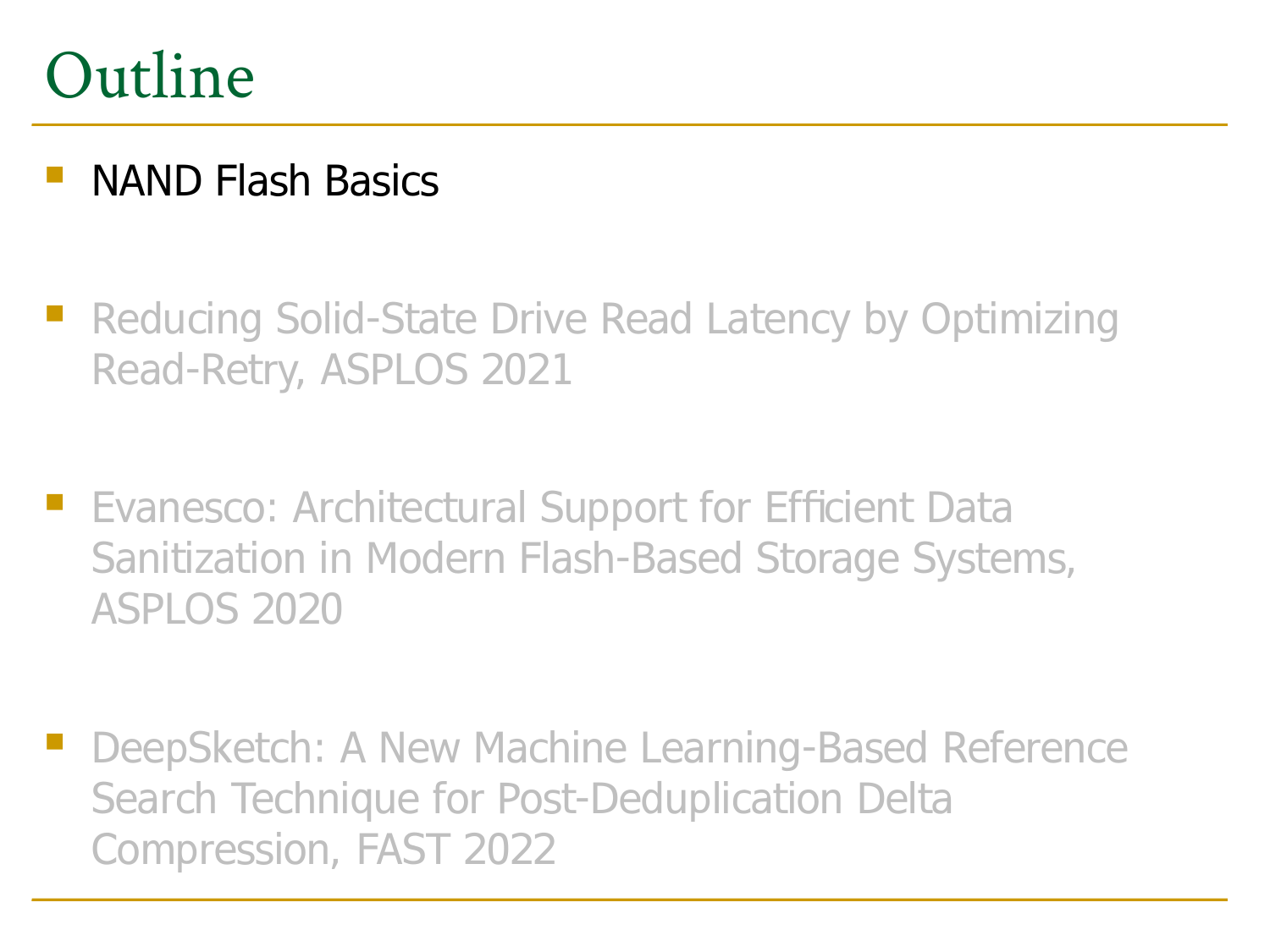

# Outline
NAND Flash Basics

Reducing Solid-State Drive Read Latency by Optimizing Read-Retry, ASPLOS 2021

Evanesco: Architectural Support for Efficient Data Sanitization in Modern Flash-Based Storage Systems, ASPLOS 2020

DeepSketch: A New Machine Learning-Based Reference Search Technique for Post-Deduplication Delta Compression, FAST 2022